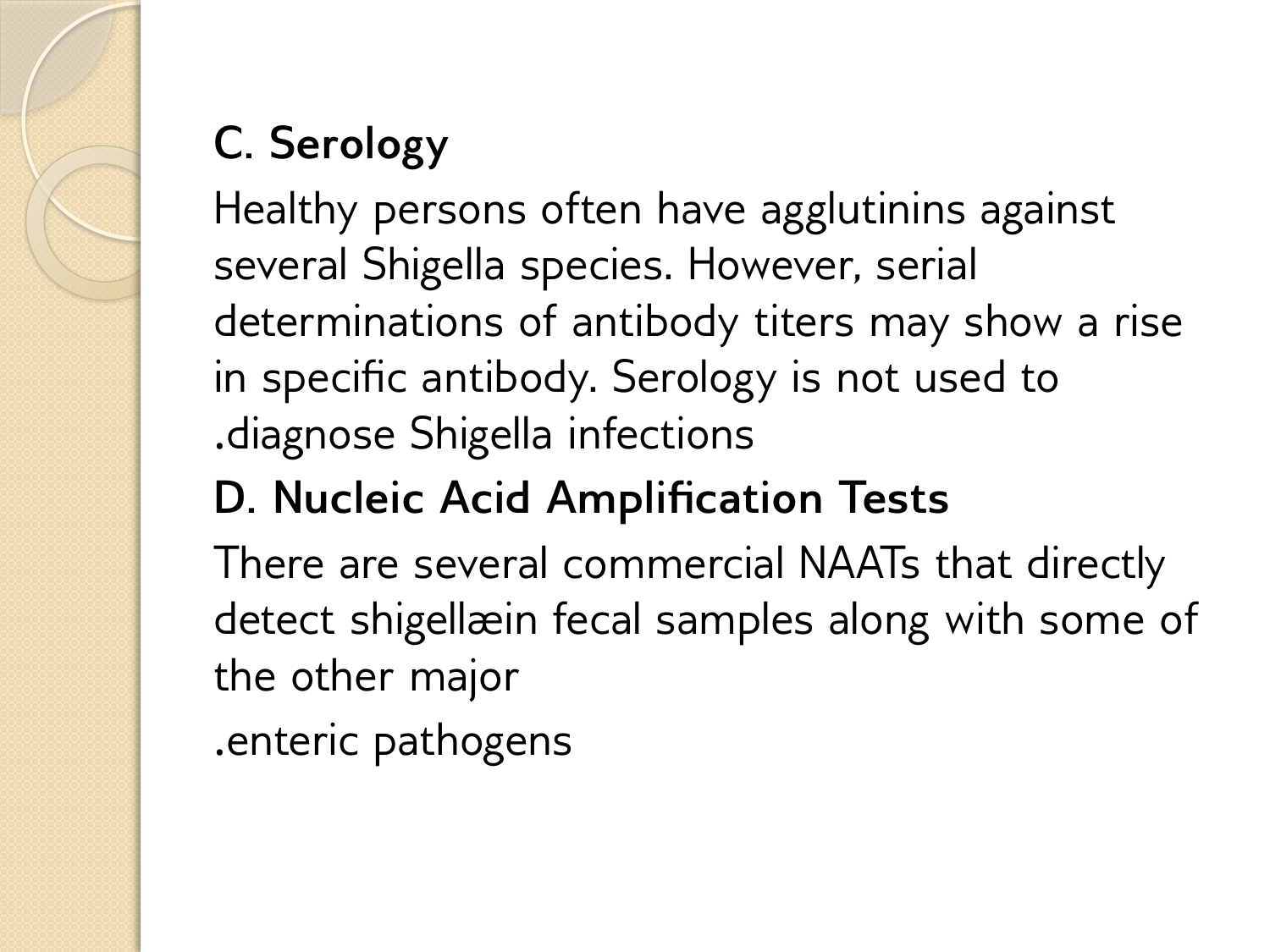

C. Serology
Healthy persons often have agglutinins against several Shigella species. However, serial determinations of antibody titers may show a rise in specific antibody. Serology is not used to diagnose Shigella infections.
D. Nucleic Acid Amplification Tests
There are several commercial NAATs that directly detect shigellaein fecal samples along with some of the other major
enteric pathogens.